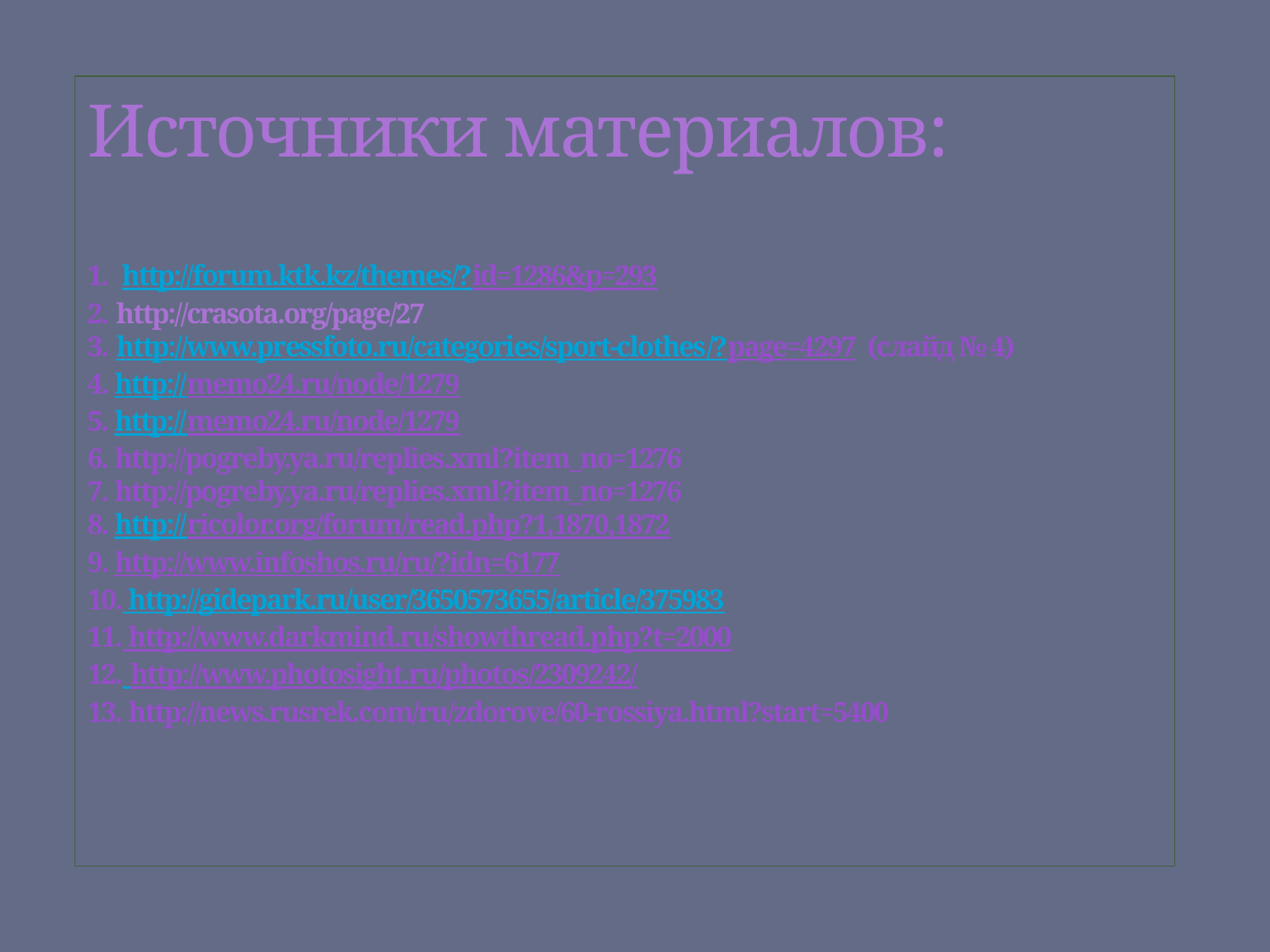

# Источники материалов: 1.  http://forum.ktk.kz/themes/?id=1286&p=293 2. http://crasota.org/page/27 3. http://www.pressfoto.ru/categories/sport-clothes/?page=4297  (слайд № 4) 4. http://memo24.ru/node/1279 5. http://memo24.ru/node/1279 6. http://pogreby.ya.ru/replies.xml?item_no=1276 7. http://pogreby.ya.ru/replies.xml?item_no=1276 8. http://ricolor.org/forum/read.php?1,1870,1872 9. http://www.infoshos.ru/ru/?idn=6177 10. http://gidepark.ru/user/3650573655/article/375983 11. http://www.darkmind.ru/showthread.php?t=2000 12. http://www.photosight.ru/photos/2309242/ 13. http://news.rusrek.com/ru/zdorove/60-rossiya.html?start=5400